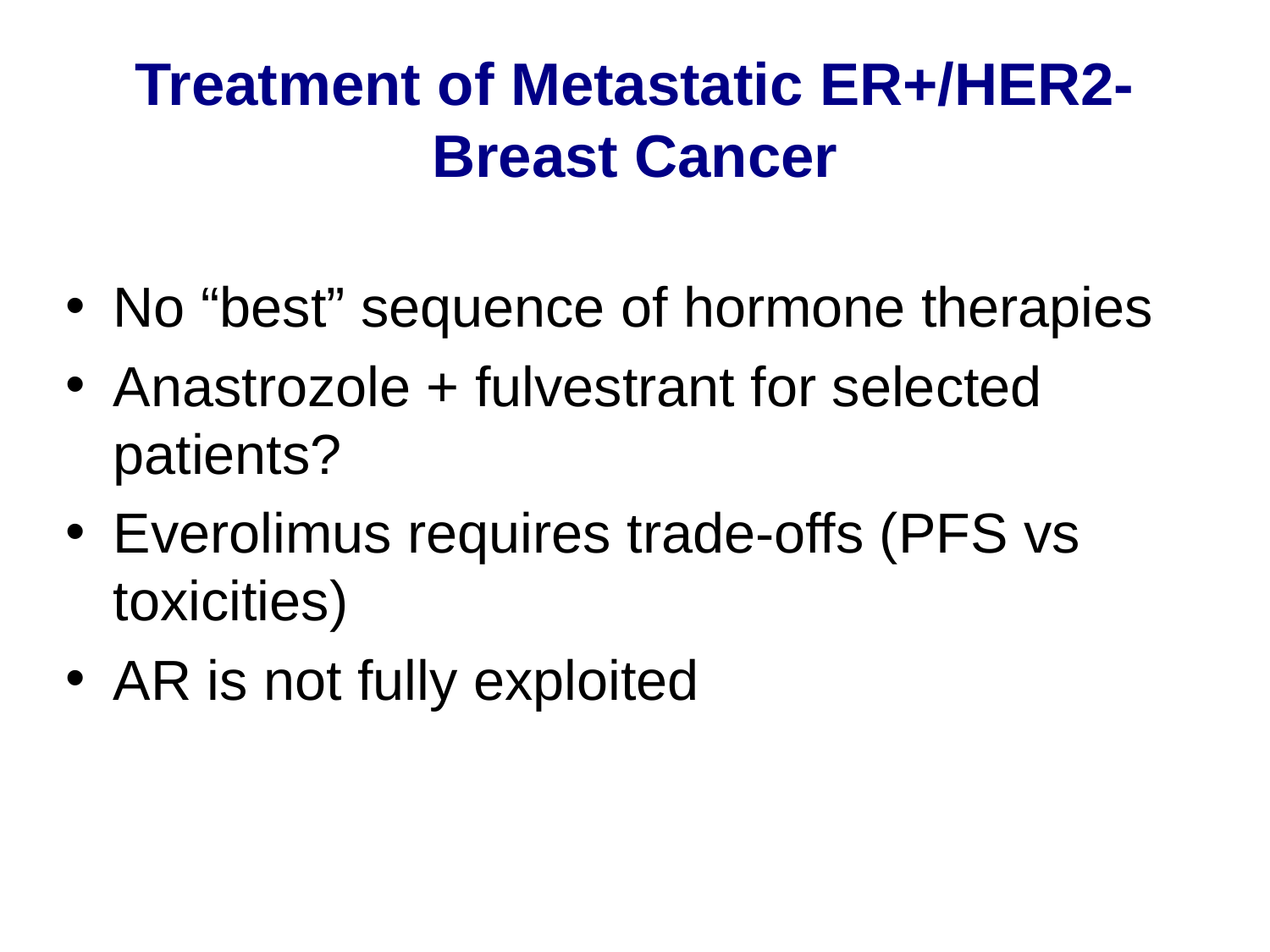

# Treatment of Metastatic ER+/HER2- Breast Cancer
No “best” sequence of hormone therapies
Anastrozole + fulvestrant for selected patients?
Everolimus requires trade-offs (PFS vs toxicities)
AR is not fully exploited